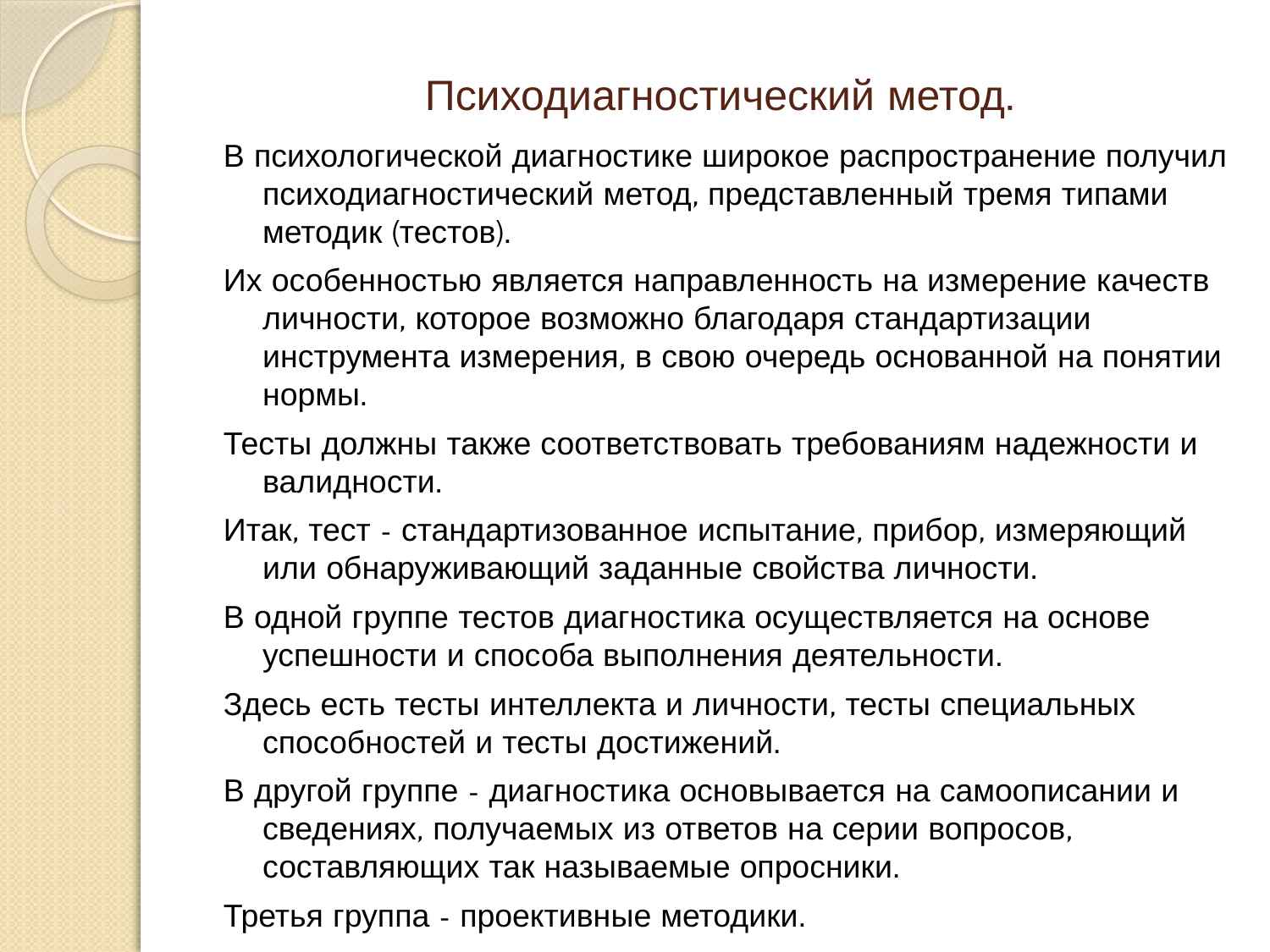

# Психодиагностический метод.
В психологической диагностике широкое распространение получил психодиагностический метод, представленный тремя типами методик (тестов).
Их особенностью является направленность на измерение качеств личности, которое возможно благодаря стандартизации инструмента измерения, в свою очередь основанной на понятии нормы.
Тесты должны также соответствовать требованиям надежности и валидности.
Итак, тест - стандартизованное испытание, прибор, измеряющий или обнаруживающий заданные свойства личности.
В одной группе тестов диагностика осуществляется на основе успешности и способа выполнения деятельности.
Здесь есть тесты интеллекта и личности, тесты специальных способностей и тесты достижений.
В другой группе - диагностика основывается на самоописании и сведениях, получаемых из ответов на серии вопросов, составляющих так называемые опросники.
Третья группа - проективные методики.